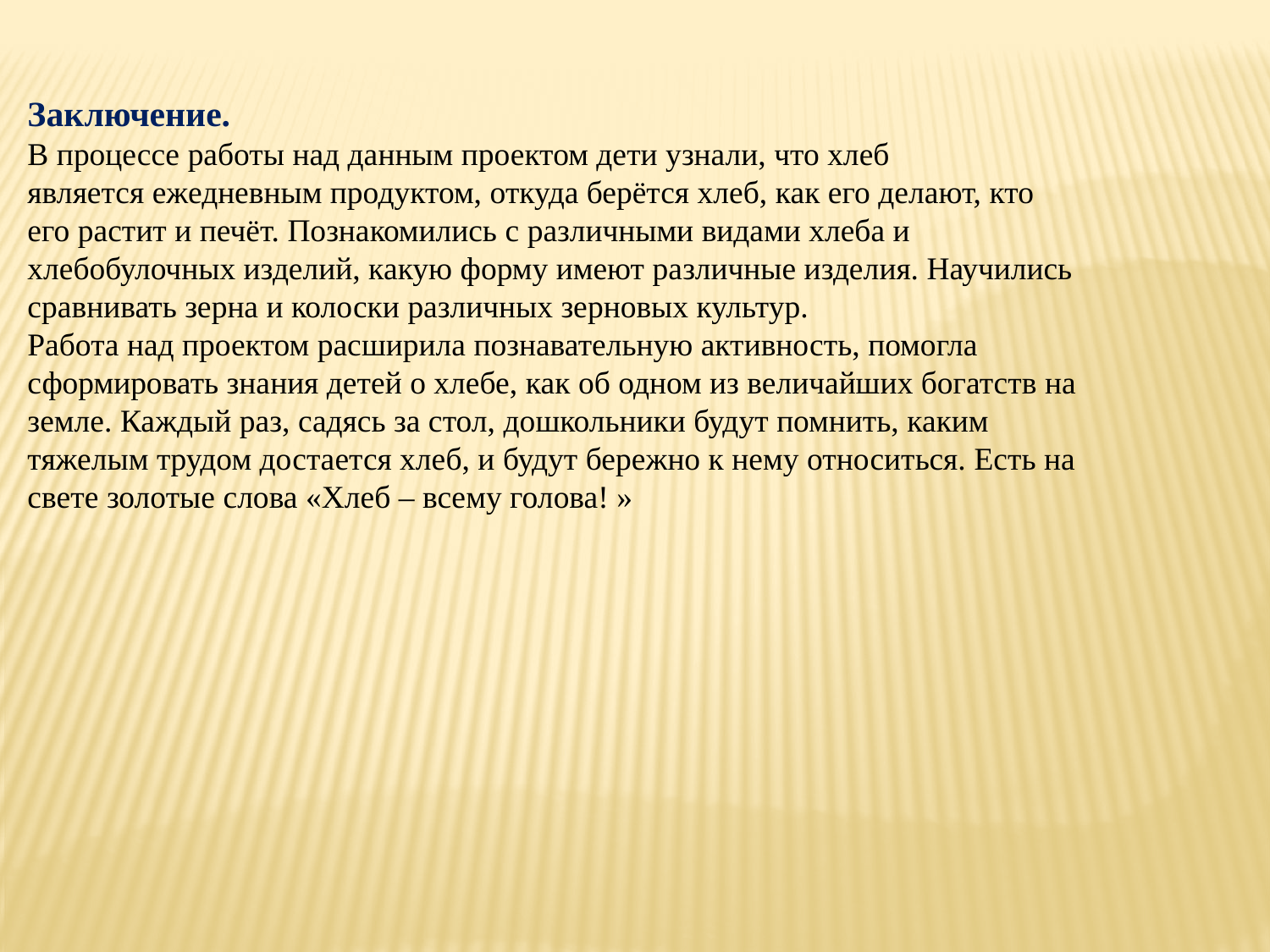

Заключение.
В процессе работы над данным проектом дети узнали, что хлеб
является ежедневным продуктом, откуда берётся хлеб, как его делают, кто
его растит и печёт. Познакомились с различными видами хлеба и
хлебобулочных изделий, какую форму имеют различные изделия. Научились
сравнивать зерна и колоски различных зерновых культур.
Работа над проектом расширила познавательную активность, помогла
сформировать знания детей о хлебе, как об одном из величайших богатств на
земле. Каждый раз, садясь за стол, дошкольники будут помнить, каким
тяжелым трудом достается хлеб, и будут бережно к нему относиться. Есть на
свете золотые слова «Хлеб – всему голова! »